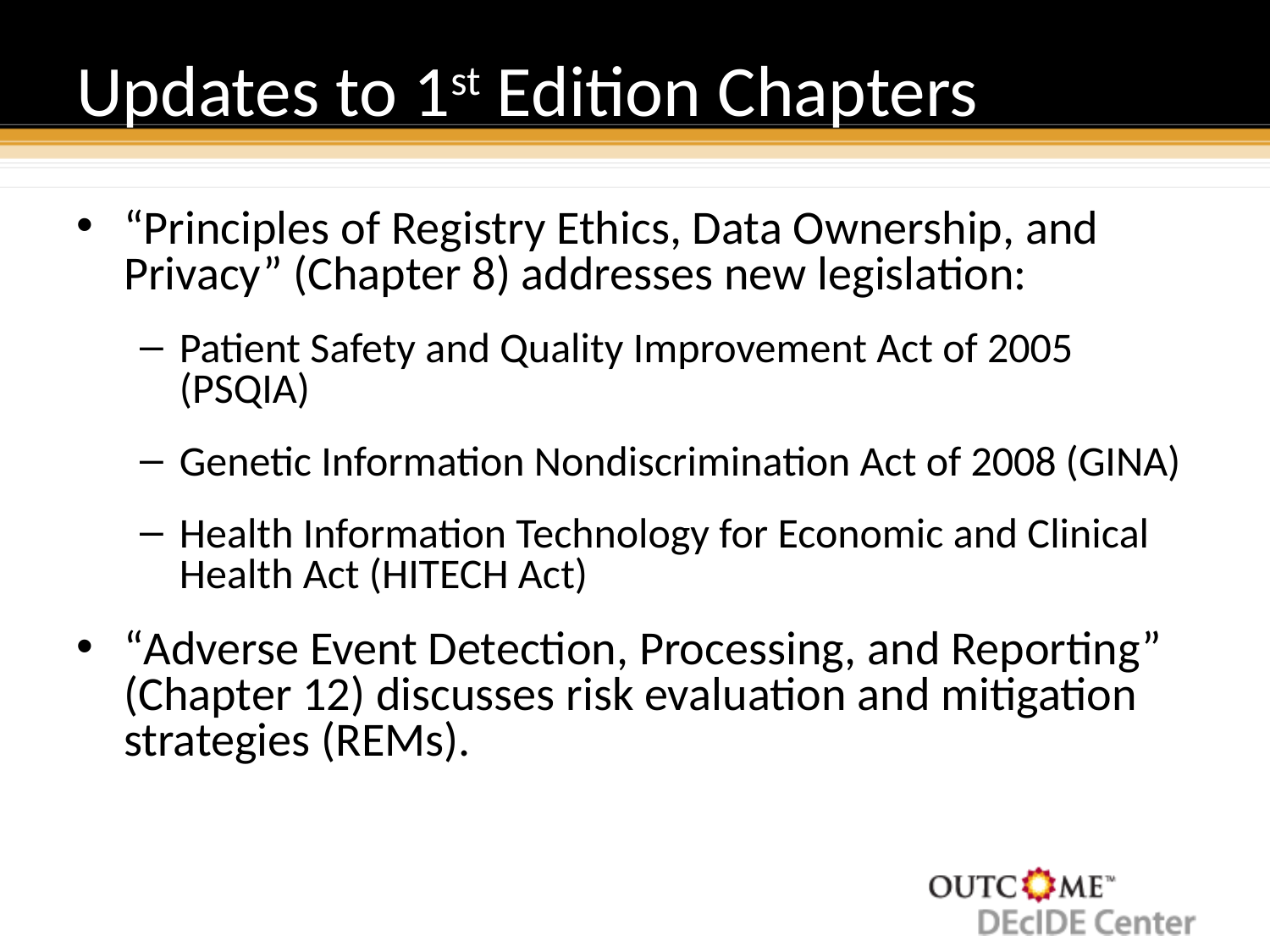

# Updates to 1st Edition Chapters
“Principles of Registry Ethics, Data Ownership, and Privacy” (Chapter 8) addresses new legislation:
Patient Safety and Quality Improvement Act of 2005 (PSQIA)
Genetic Information Nondiscrimination Act of 2008 (GINA)
Health Information Technology for Economic and Clinical Health Act (HITECH Act)
“Adverse Event Detection, Processing, and Reporting” (Chapter 12) discusses risk evaluation and mitigation strategies (REMs).